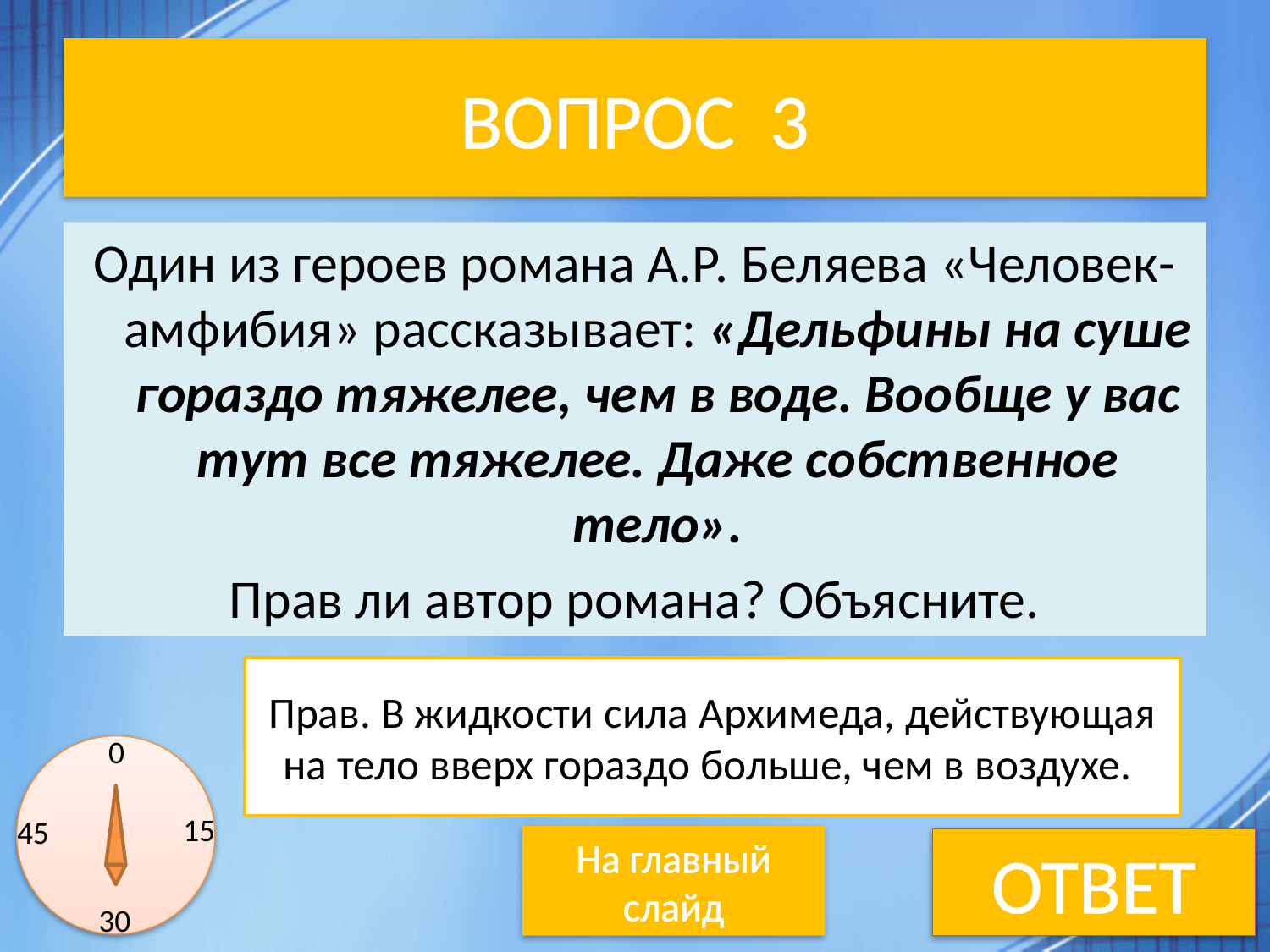

# ВОПРОС  3
Один из героев романа А.Р. Беляева «Человек-амфибия» рассказывает: «Дельфины на суше гораздо тяжелее, чем в воде. Вообще у вас тут все тяжелее. Даже собственное тело».
Прав ли автор романа? Объясните.
Прав. В жидкости сила Архимеда, действующая на тело вверх гораздо больше, чем в воздухе.
0

15
45
На главный слайд
ОТВЕТ
30